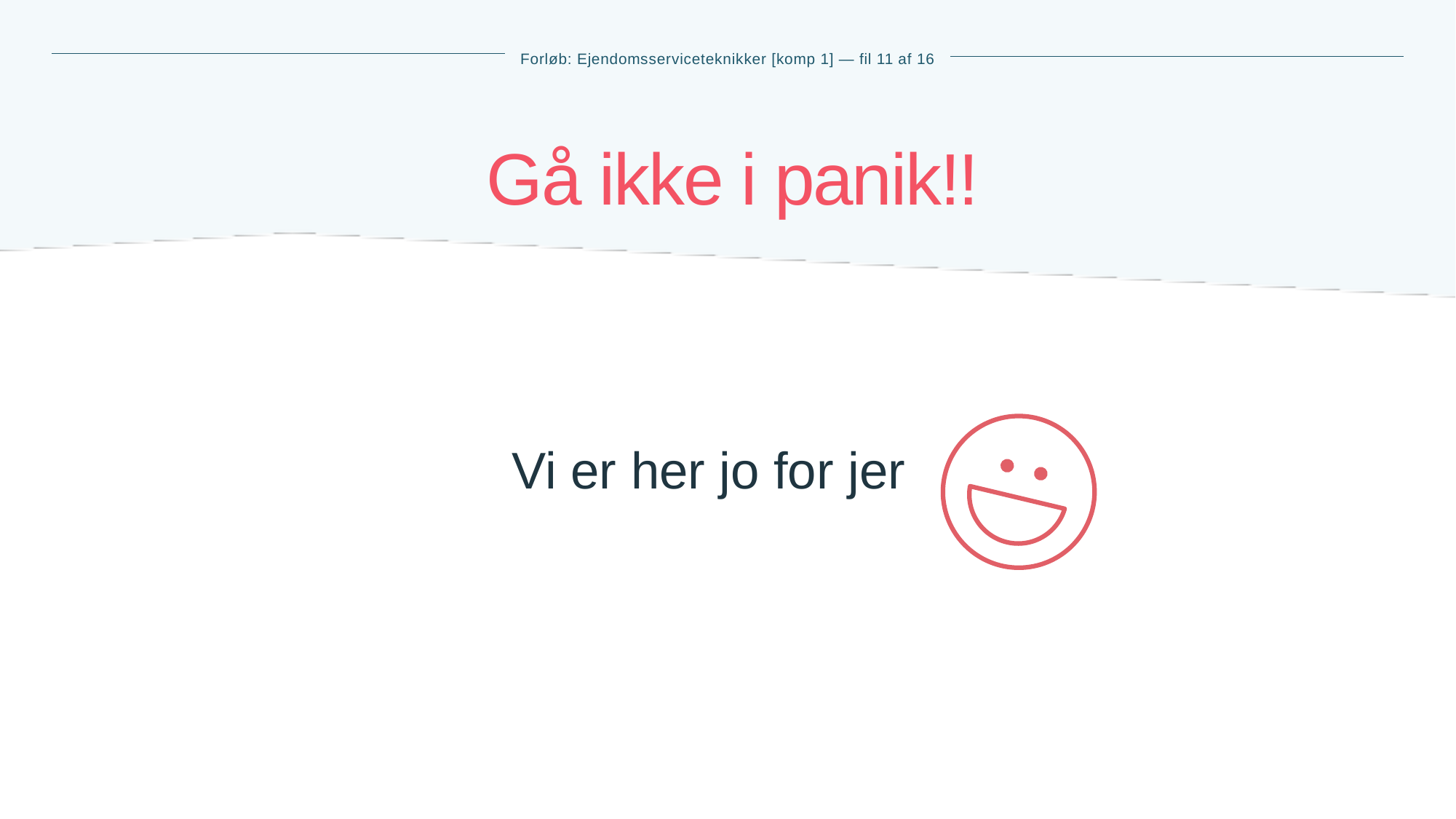

Gå ikke i panik!!

Vi er her jo for jer